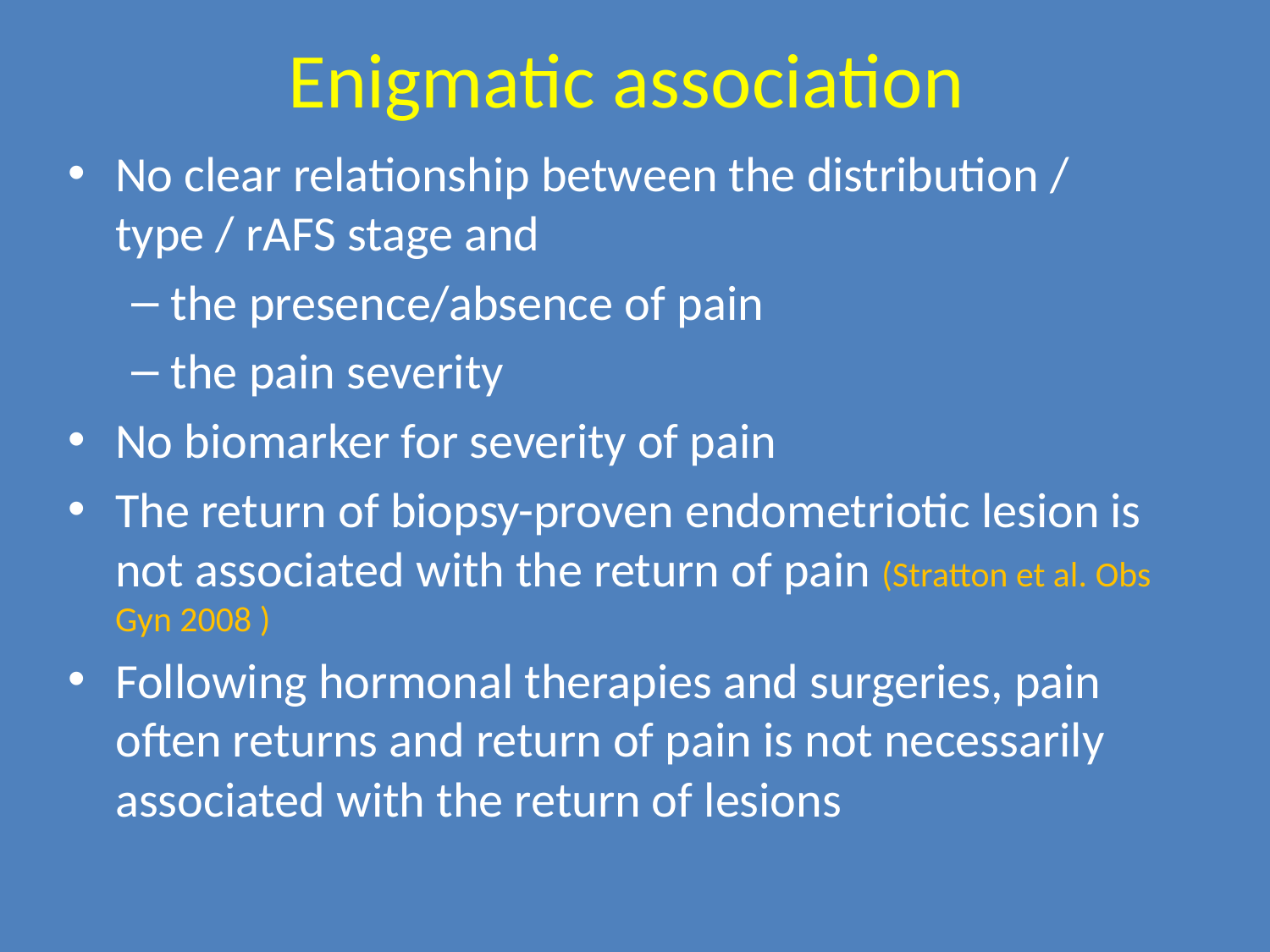

# Enigmatic association
No clear relationship between the distribution / type / rAFS stage and
the presence/absence of pain
the pain severity
No biomarker for severity of pain
The return of biopsy-proven endometriotic lesion is not associated with the return of pain (Stratton et al. Obs Gyn 2008 )
Following hormonal therapies and surgeries, pain often returns and return of pain is not necessarily associated with the return of lesions